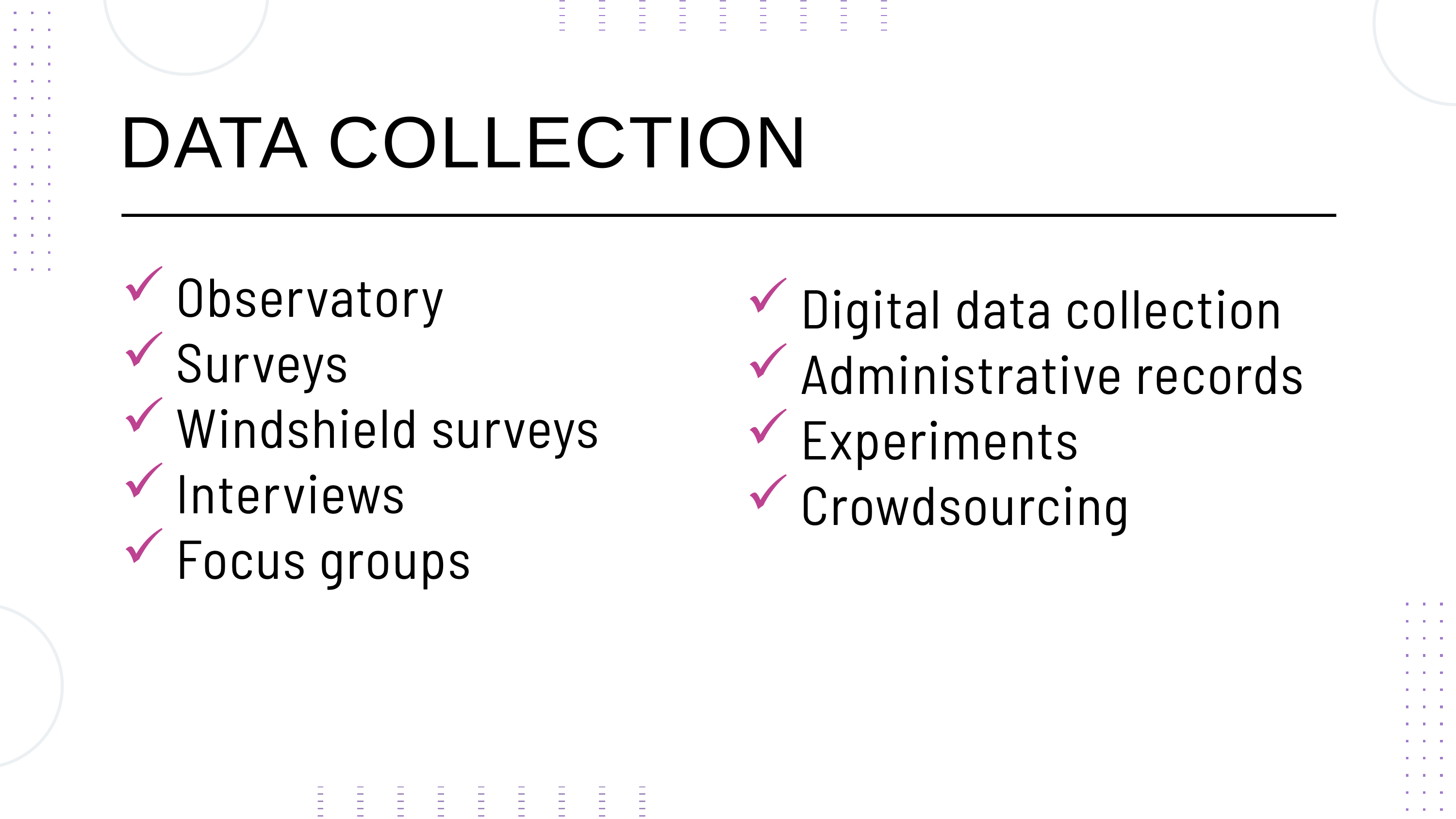

DATA COLLECTION

Observatory
Surveys
Windshield surveys
Interviews
Focus groups
Digital data collection
Administrative records
Experiments
Crowdsourcing